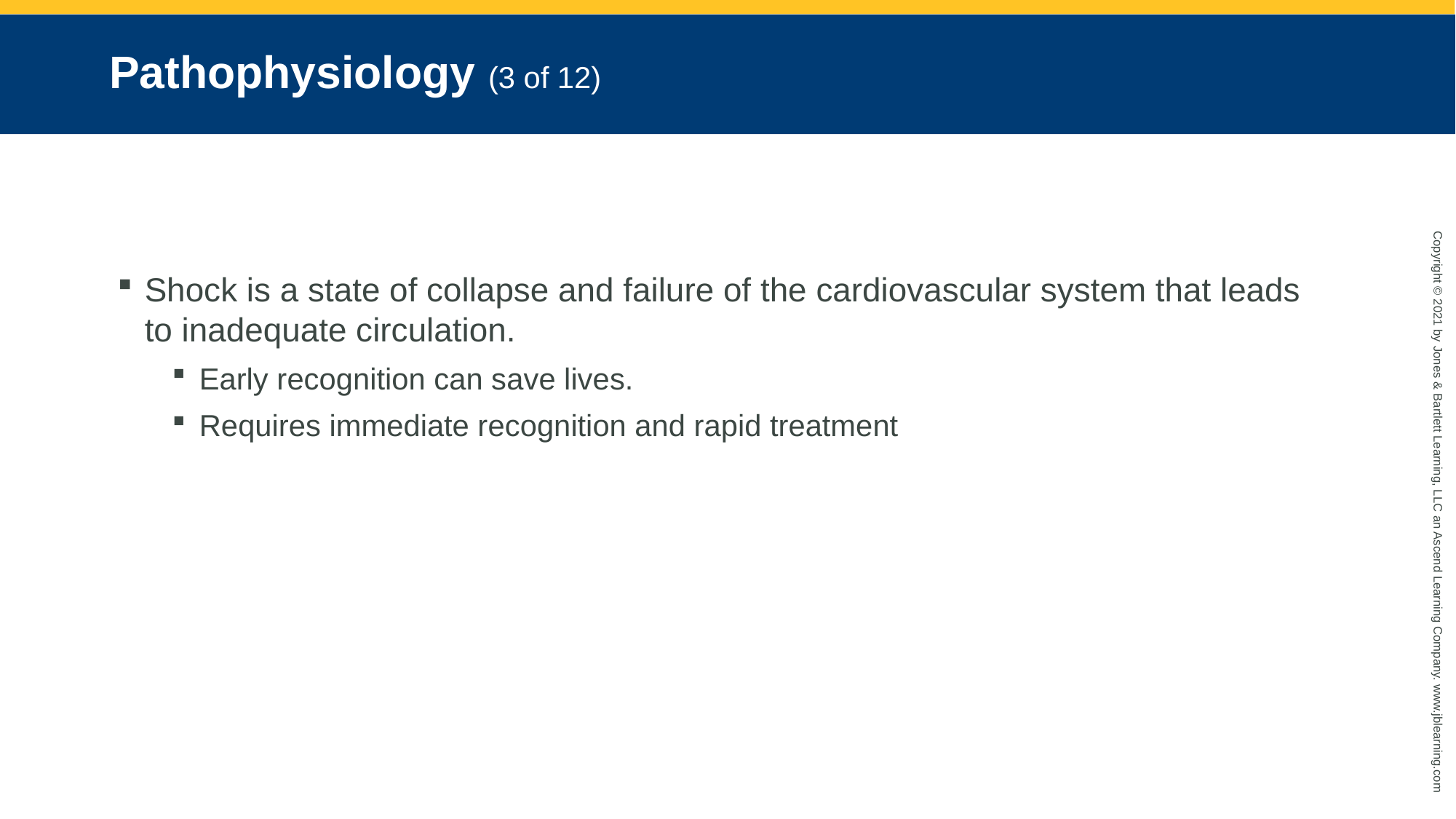

# Pathophysiology (3 of 12)
Shock is a state of collapse and failure of the cardiovascular system that leads to inadequate circulation.
Early recognition can save lives.
Requires immediate recognition and rapid treatment